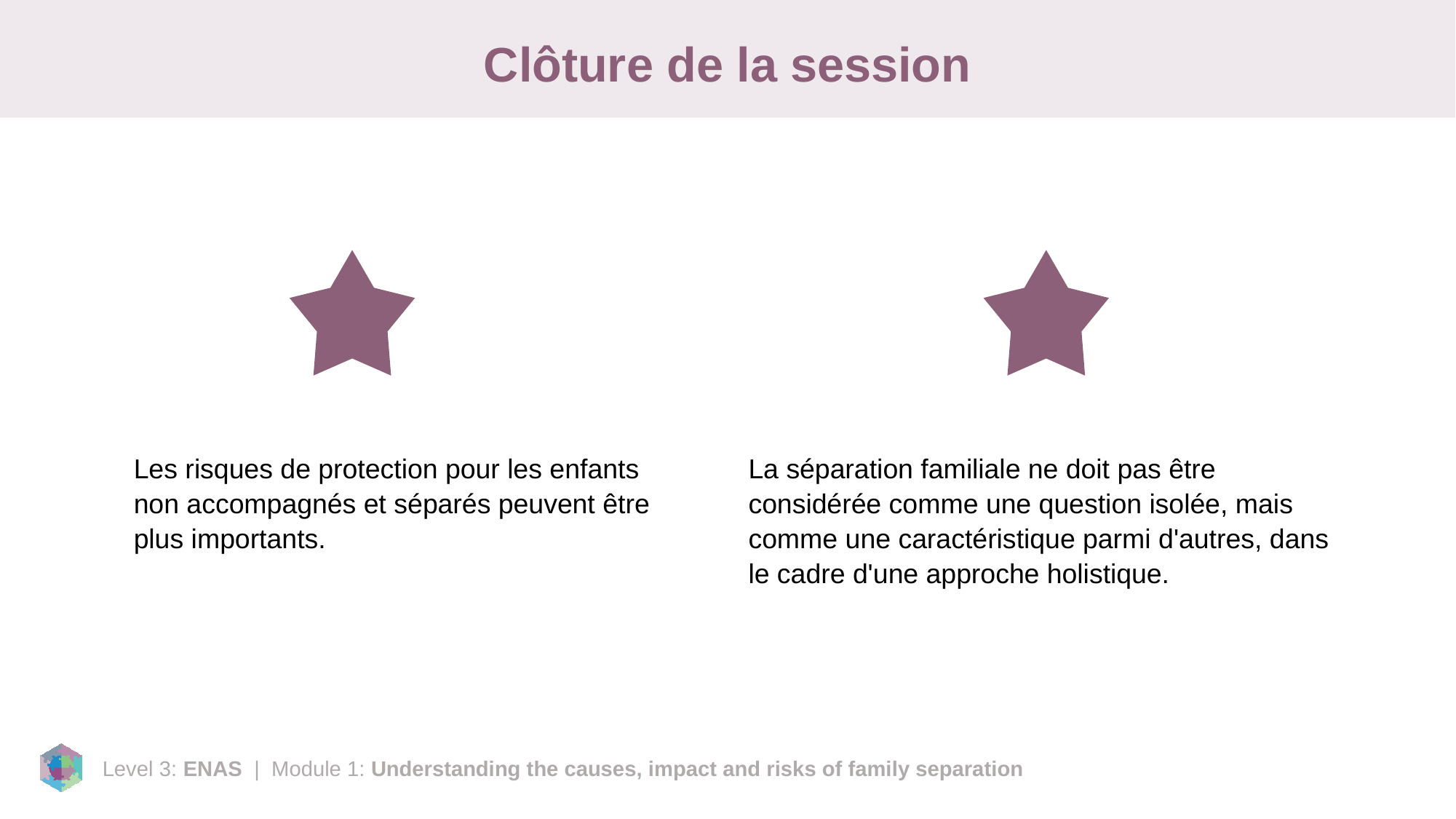

# Clôture de la session

Les risques de protection pour les enfants non accompagnés et séparés peuvent être plus importants.
La séparation familiale ne doit pas être considérée comme une question isolée, mais comme une caractéristique parmi d'autres, dans le cadre d'une approche holistique.